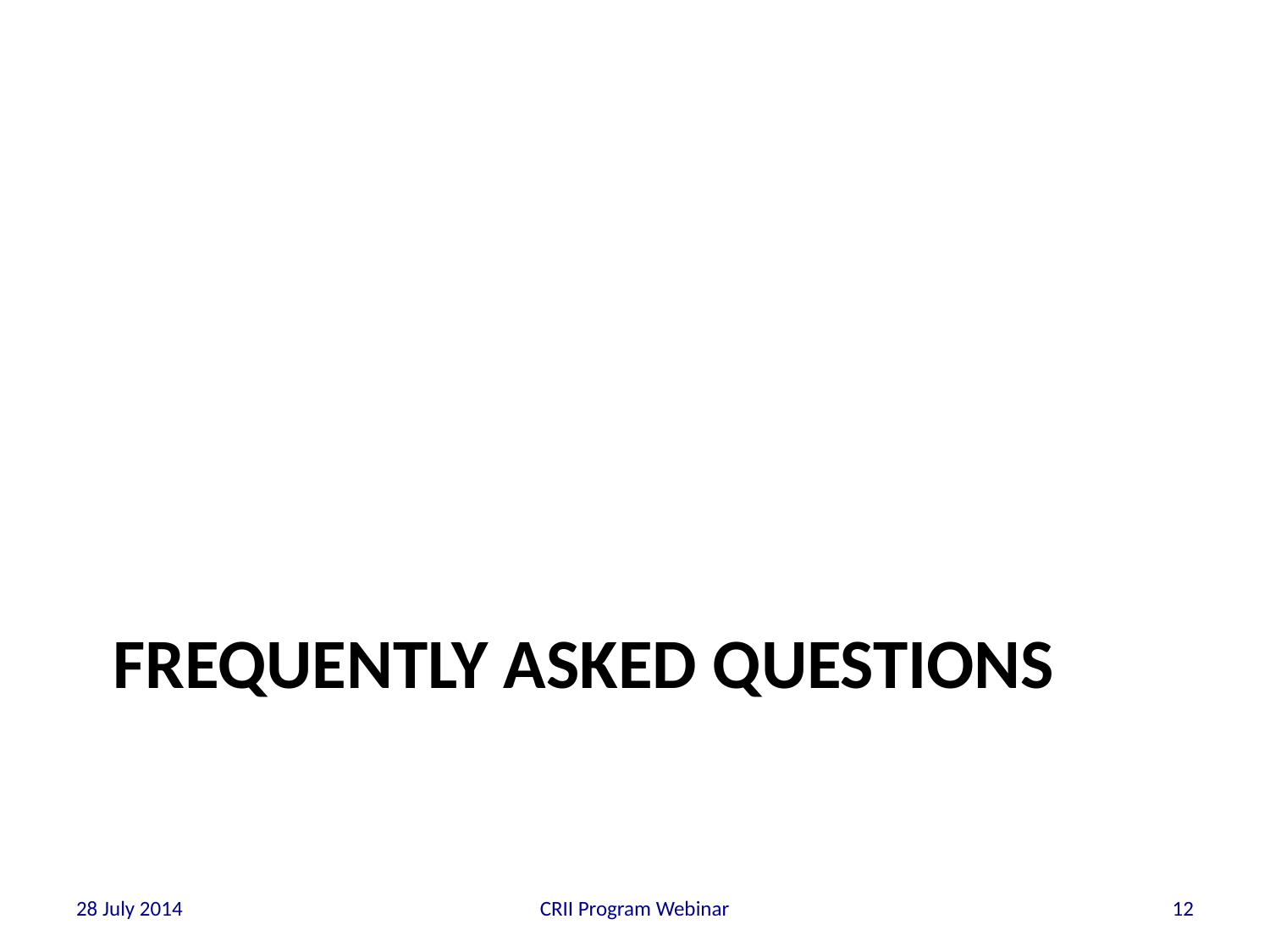

# Frequently Asked Questions
28 July 2014
CRII Program Webinar
12